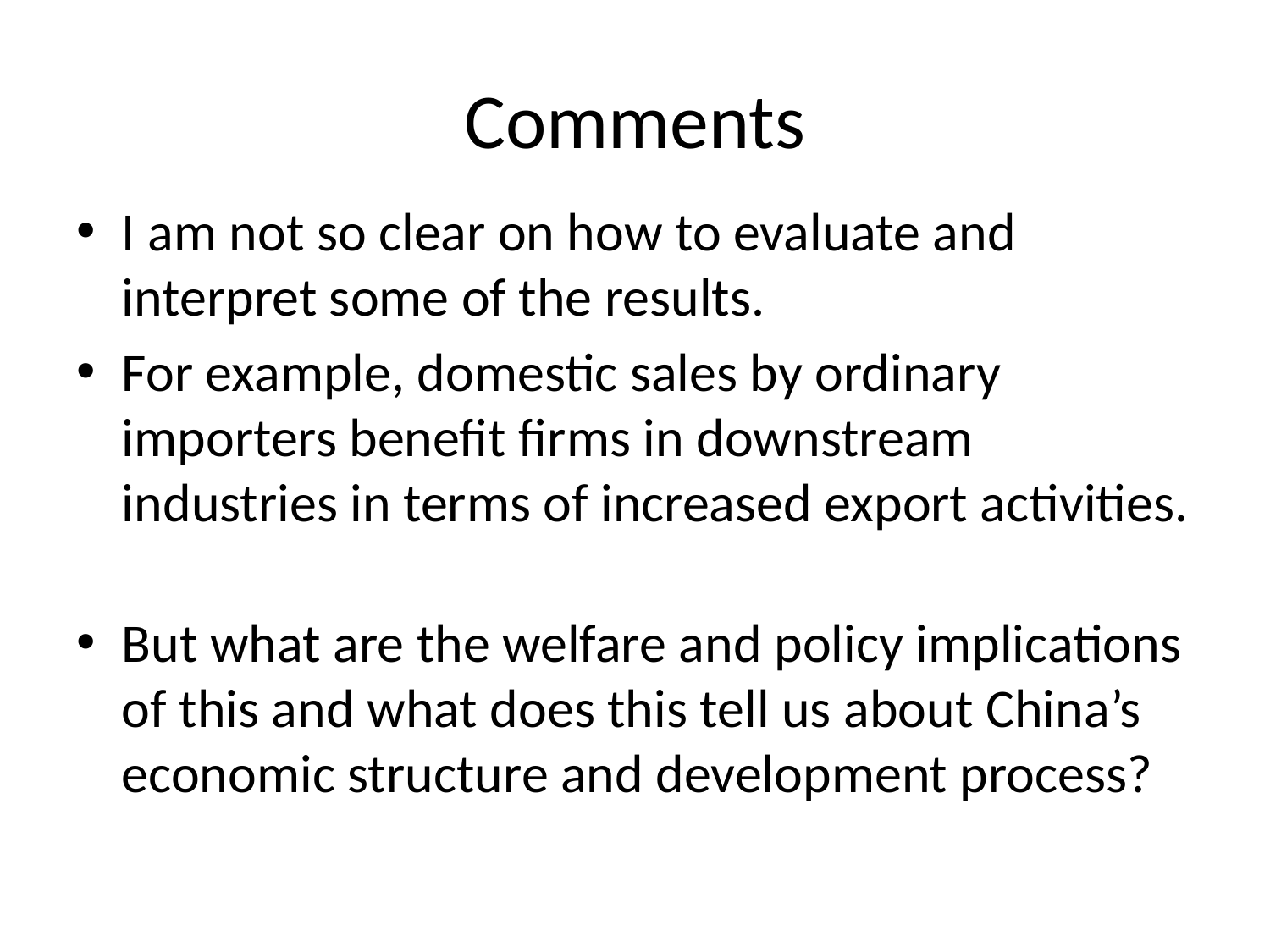

# Comments
I am not so clear on how to evaluate and interpret some of the results.
For example, domestic sales by ordinary importers benefit firms in downstream industries in terms of increased export activities.
But what are the welfare and policy implications of this and what does this tell us about China’s economic structure and development process?